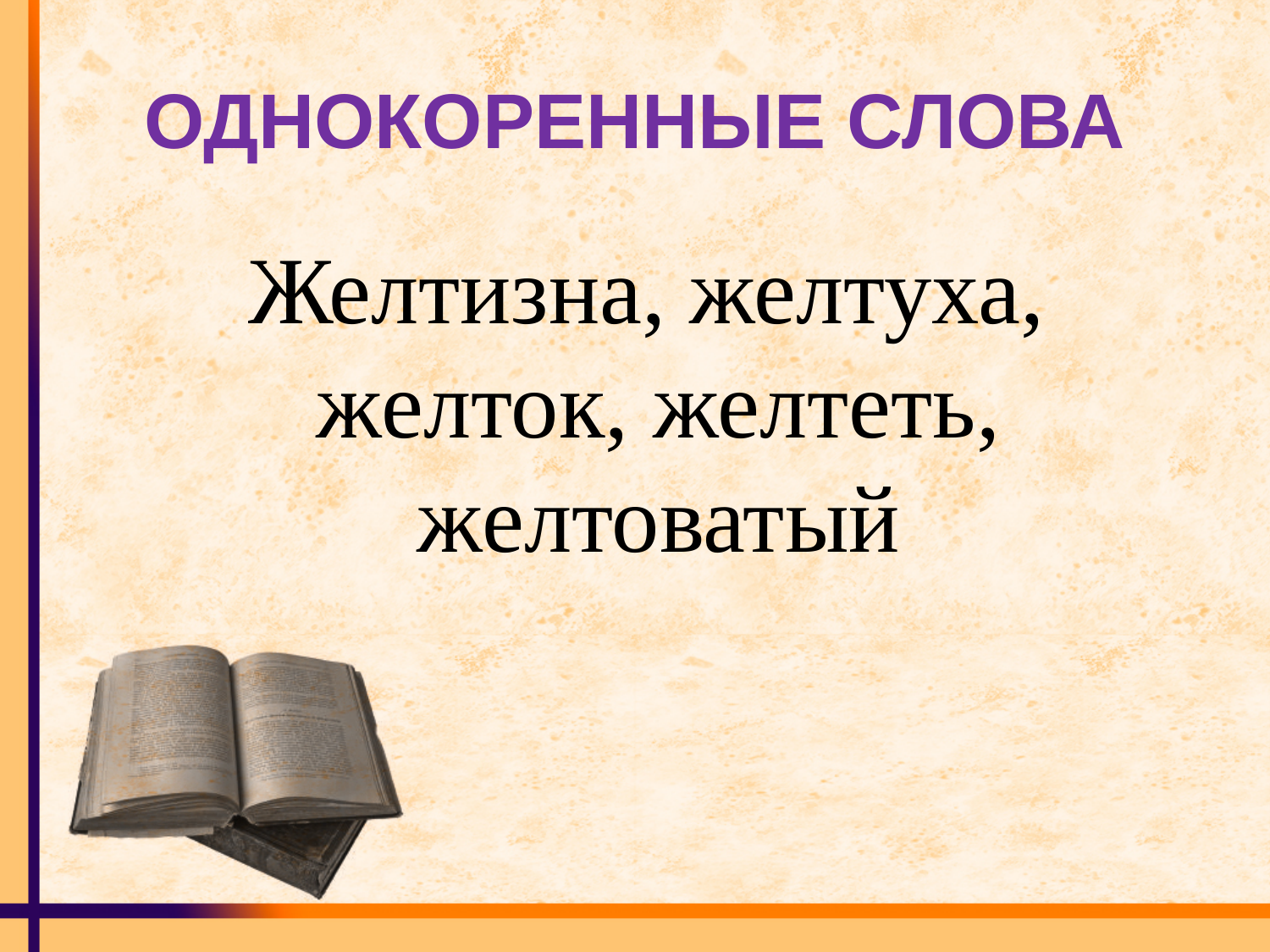

# ОДНОКОРЕННЫЕ СЛОВА
 Желтизна, желтуха, желток, желтеть, желтоватый